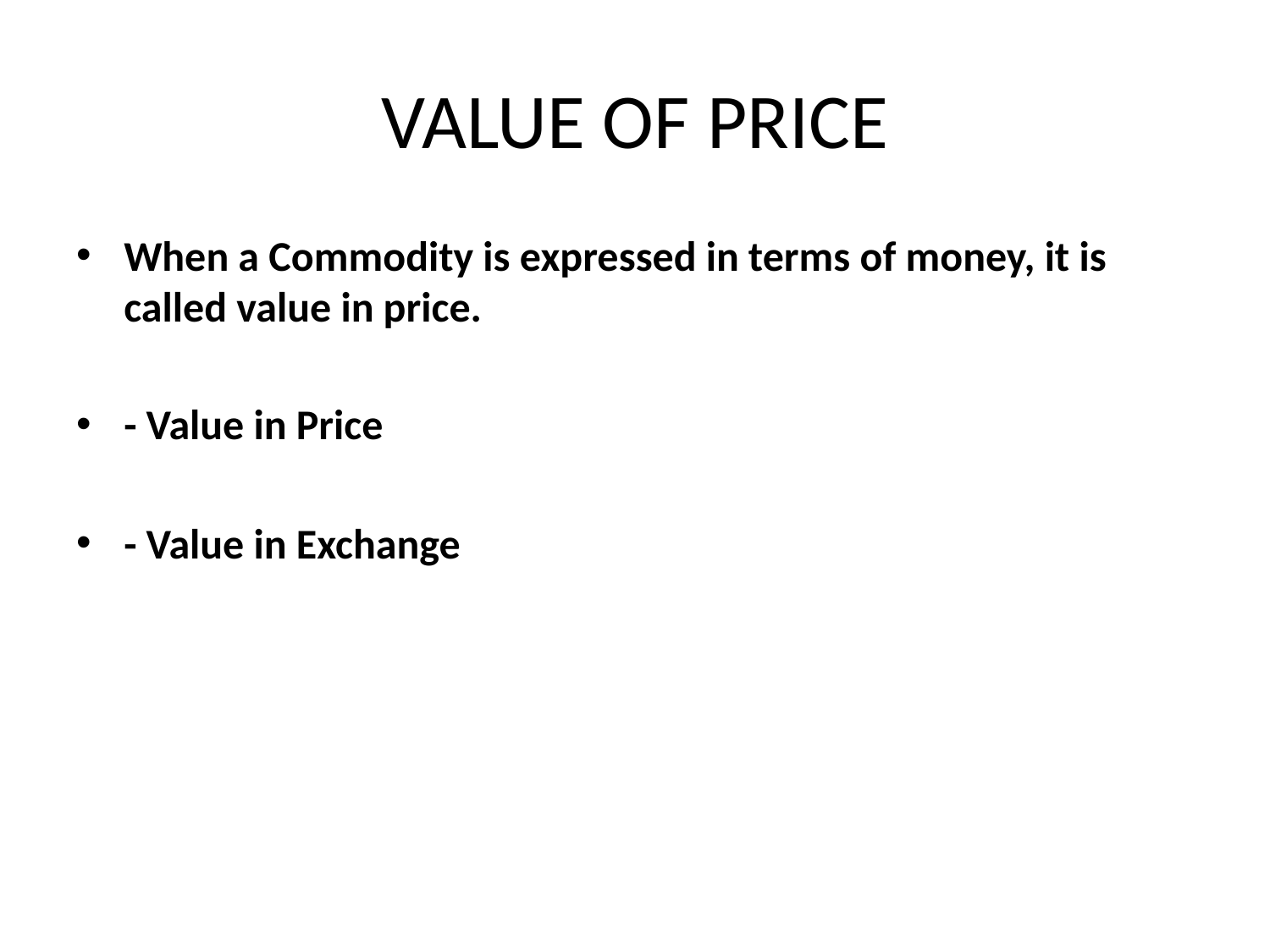

# VALUE OF PRICE
When a Commodity is expressed in terms of money, it is called value in price.

- Value in Price

- Value in Exchange